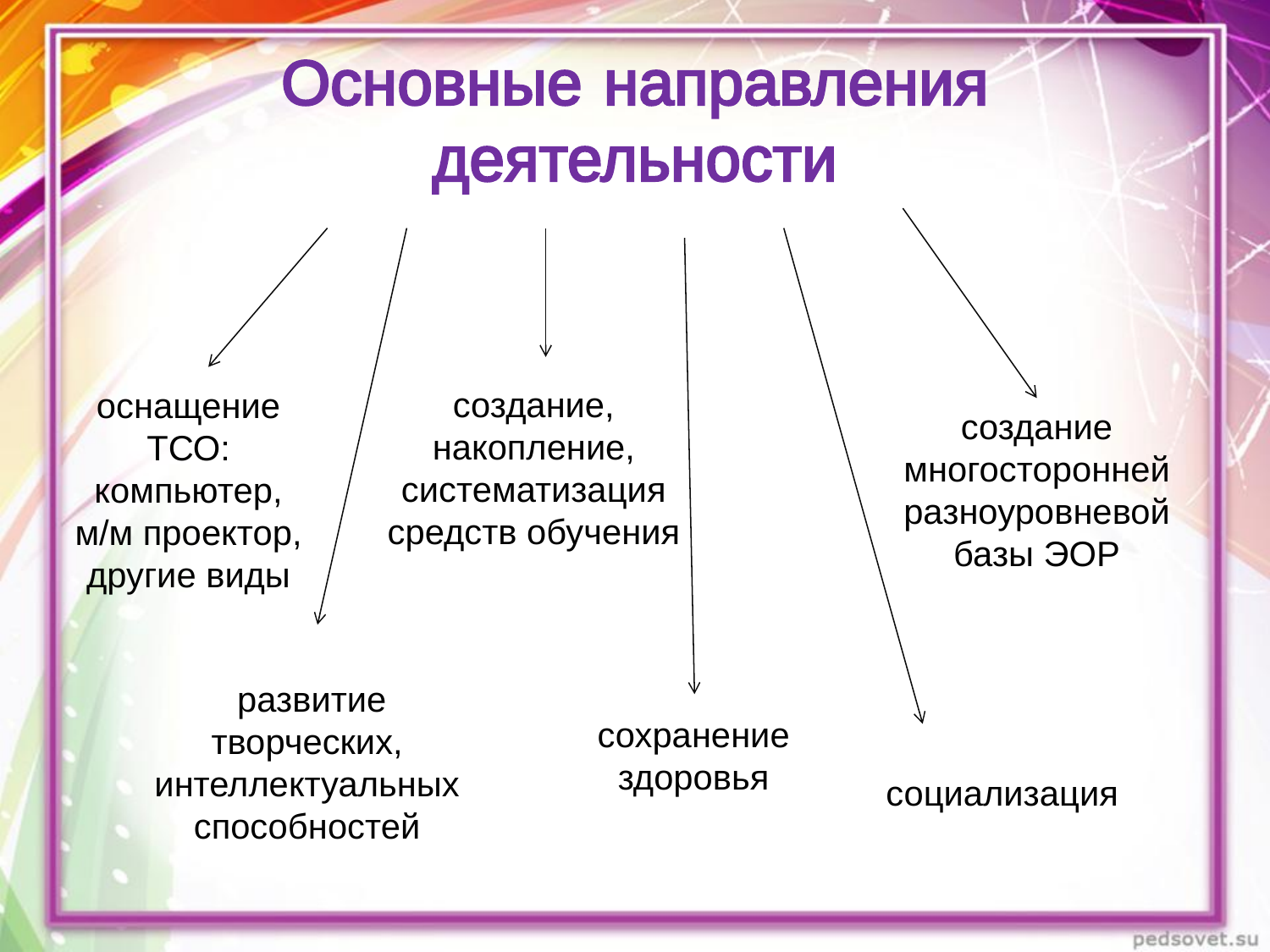

# Основные направления деятельности
создание,
накопление,
систематизация
средств обучения
оснащение ТСО: компьютер,
м/м проектор,
другие виды
создание многосторонней
разноуровневой базы ЭОР
 развитие творческих, интеллектуальных способностей
сохранение здоровья
социализация